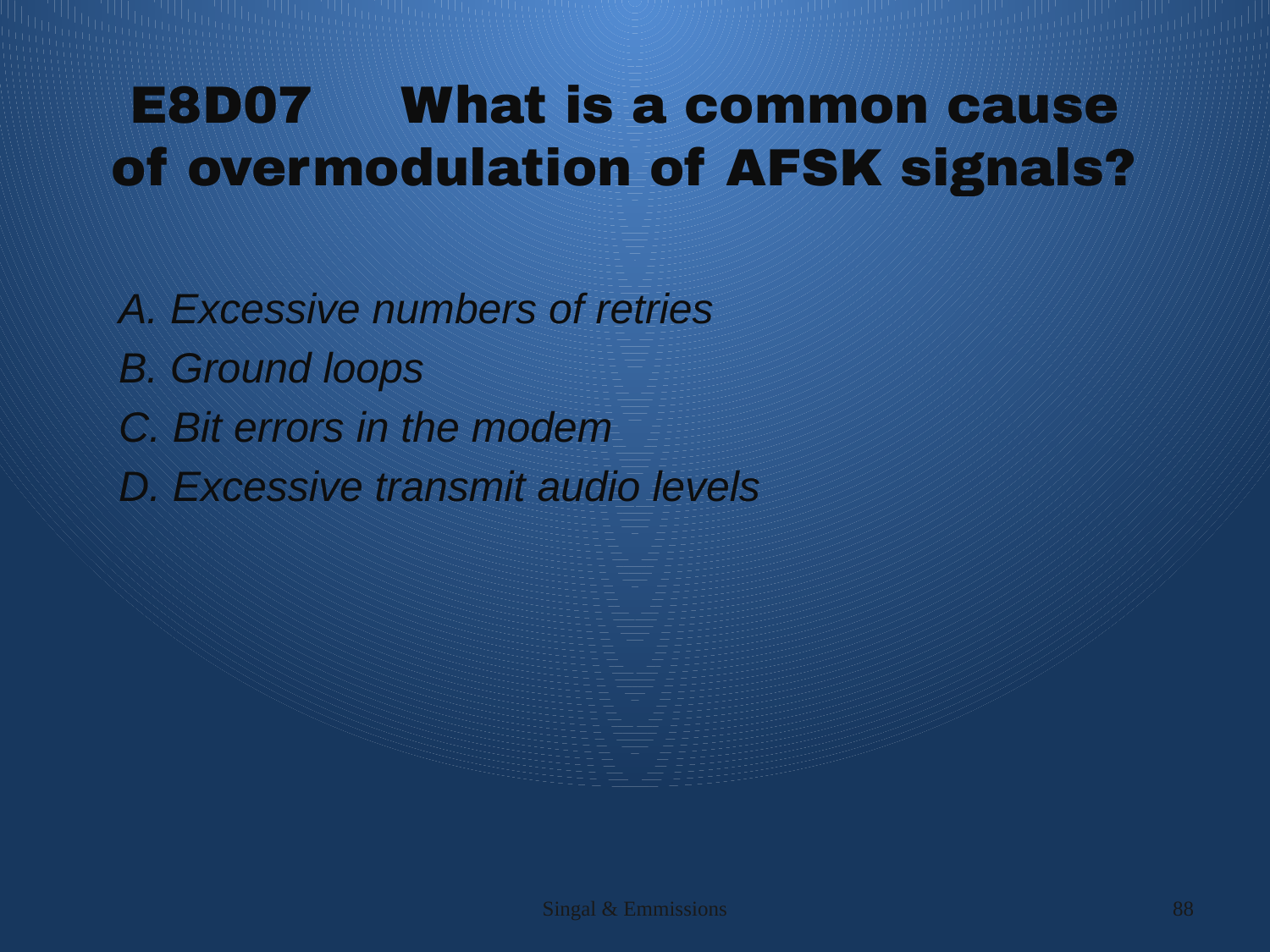

# E8D07     What is a common cause of overmodulation of AFSK signals?
A. Excessive numbers of retries
B. Ground loops
C. Bit errors in the modem
D. Excessive transmit audio levels
Singal & Emmissions
88